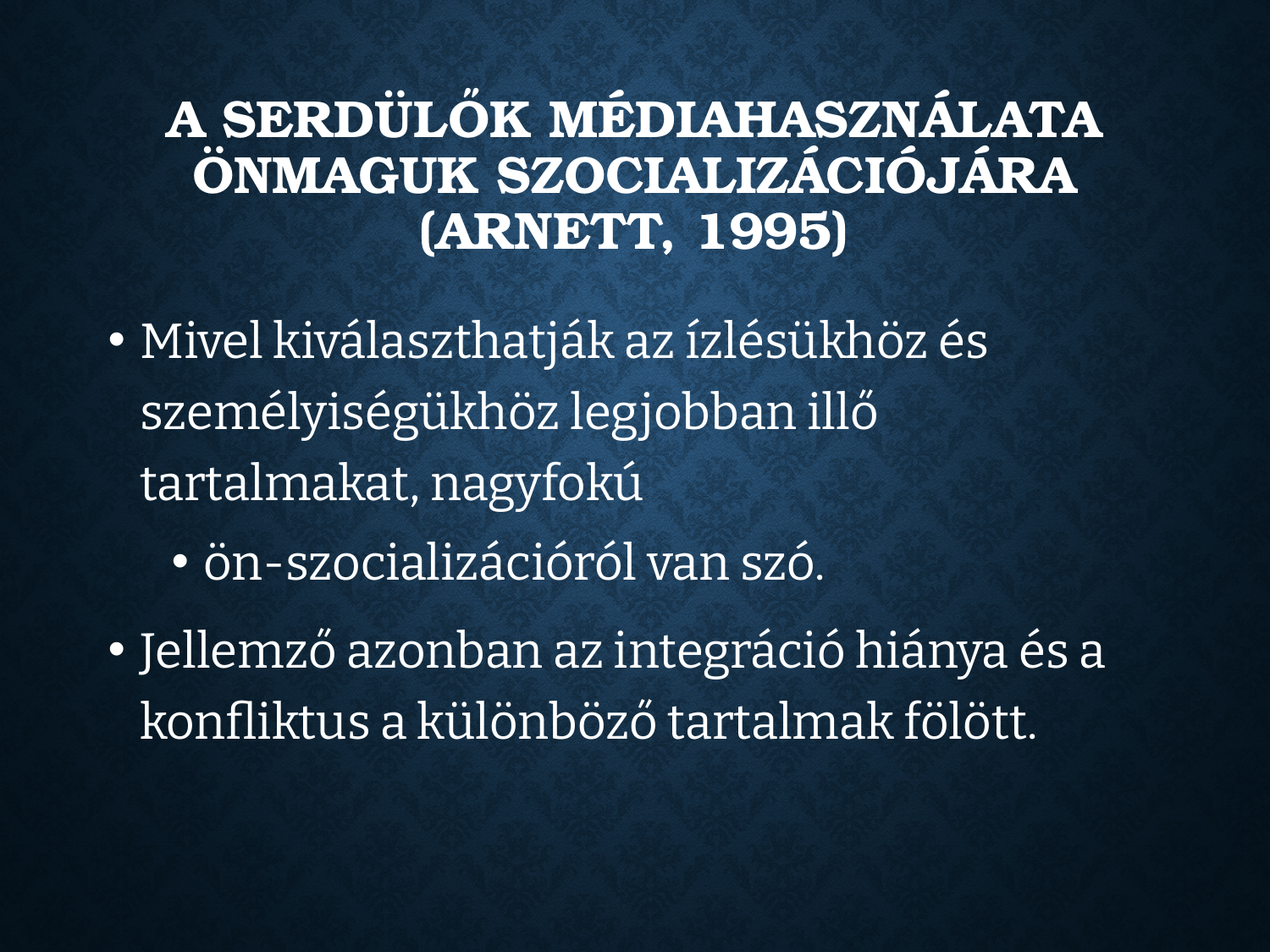

# A serdülők médiahasználata önmaguk szocializációjára (Arnett, 1995)
Mivel kiválaszthatják az ízlésükhöz és személyiségükhöz legjobban illő tartalmakat, nagyfokú
ön-szocializációról van szó.
Jellemző azonban az integráció hiánya és a konfliktus a különböző tartalmak fölött.